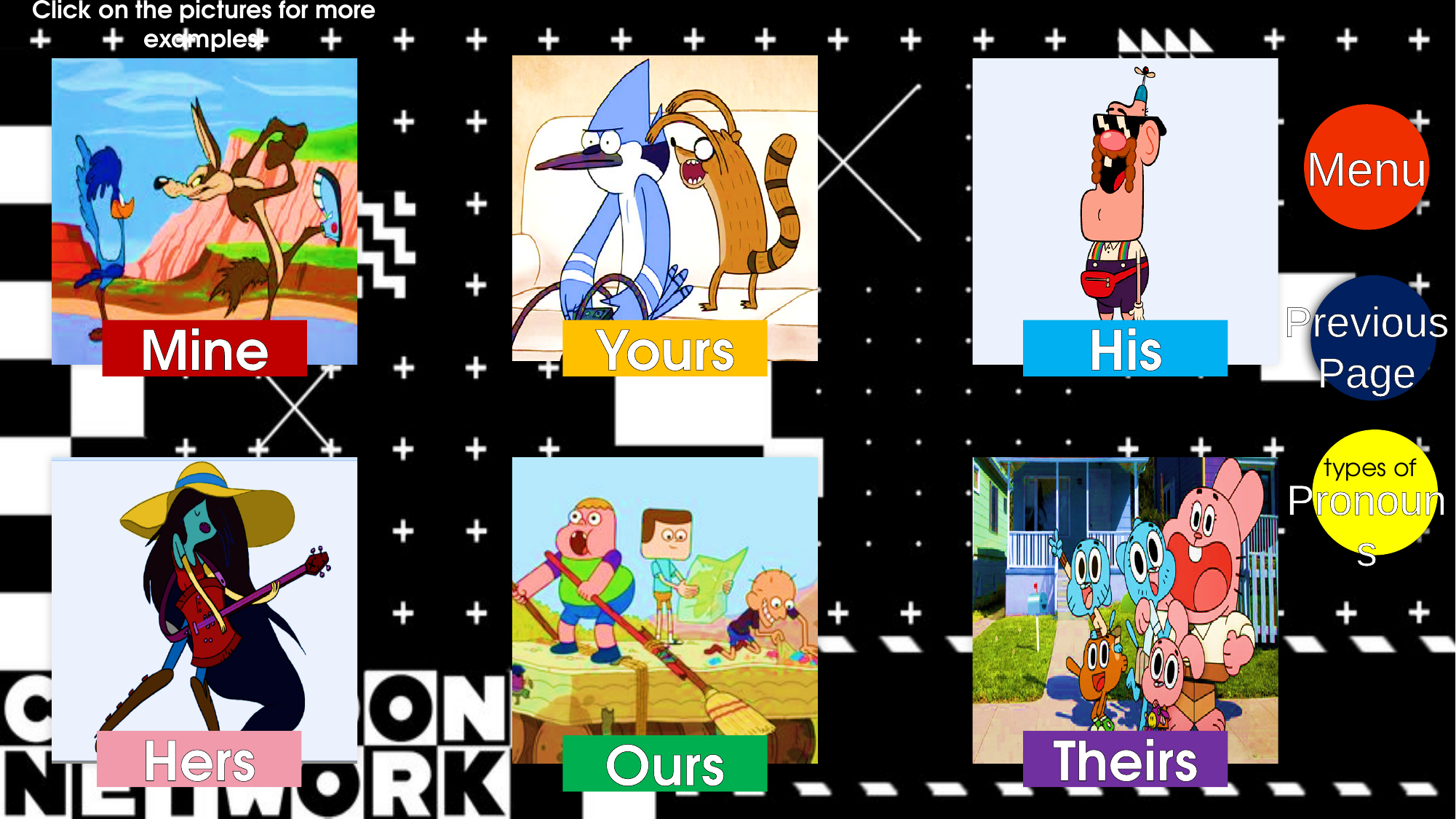

Click on the pictures for more examples!

Menu

Previous Page
Mine
Yours
His

types of

Pronouns
Hers
Theirs
Ours